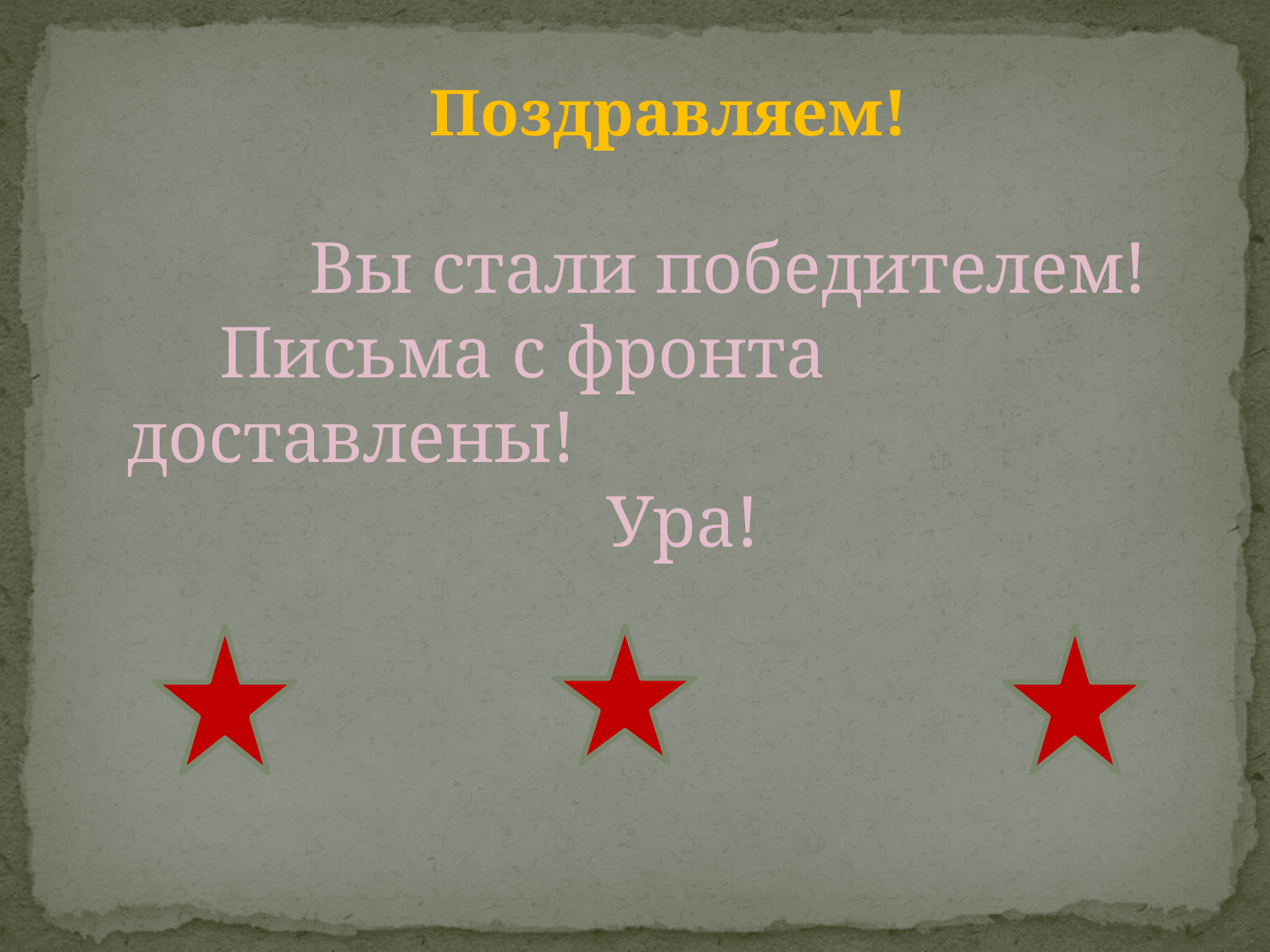

Поздравляем!
           Вы стали победителем!
     Письма с фронта  доставлены!
                          Ура!